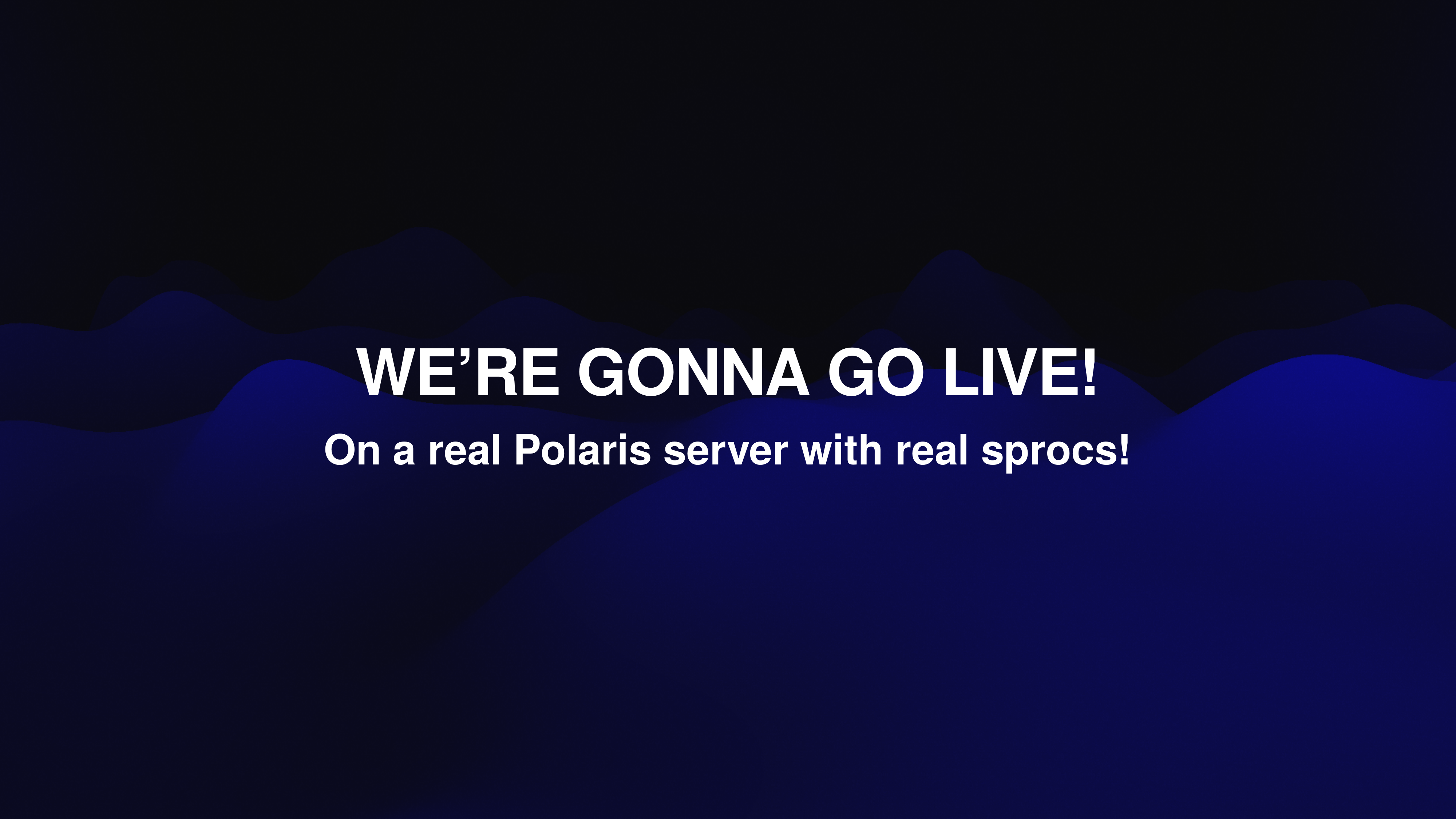

# WE’RE GONNA GO LIVE!
On a real Polaris server with real sprocs!